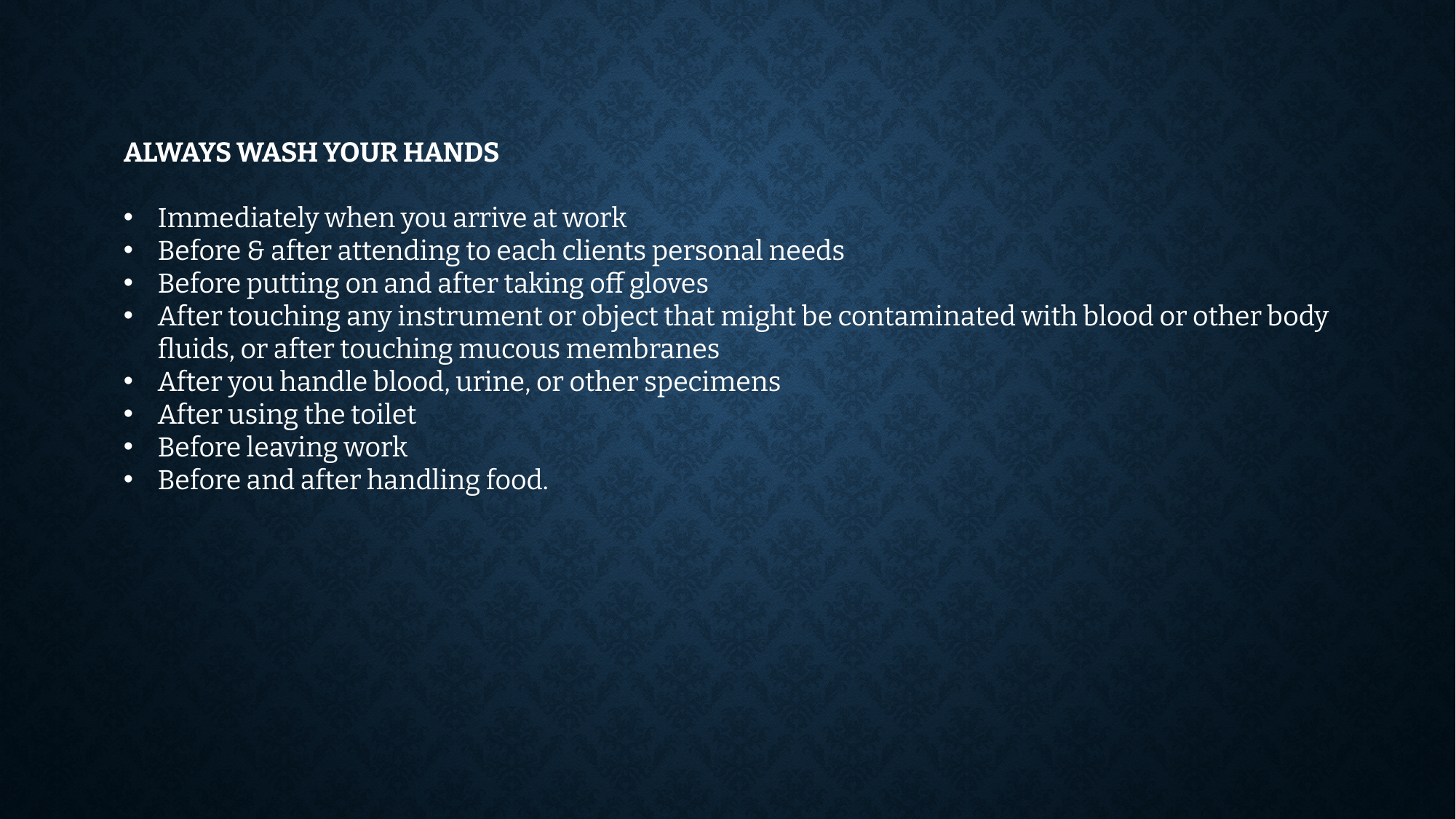

ALWAYS WASH YOUR HANDS

Immediately when you arrive at work
Before & after attending to each clients personal needs
Before putting on and after taking off gloves
After touching any instrument or object that might be contaminated with blood or other body fluids, or after touching mucous membranes
After you handle blood, urine, or other specimens
After using the toilet
Before leaving work
Before and after handling food.